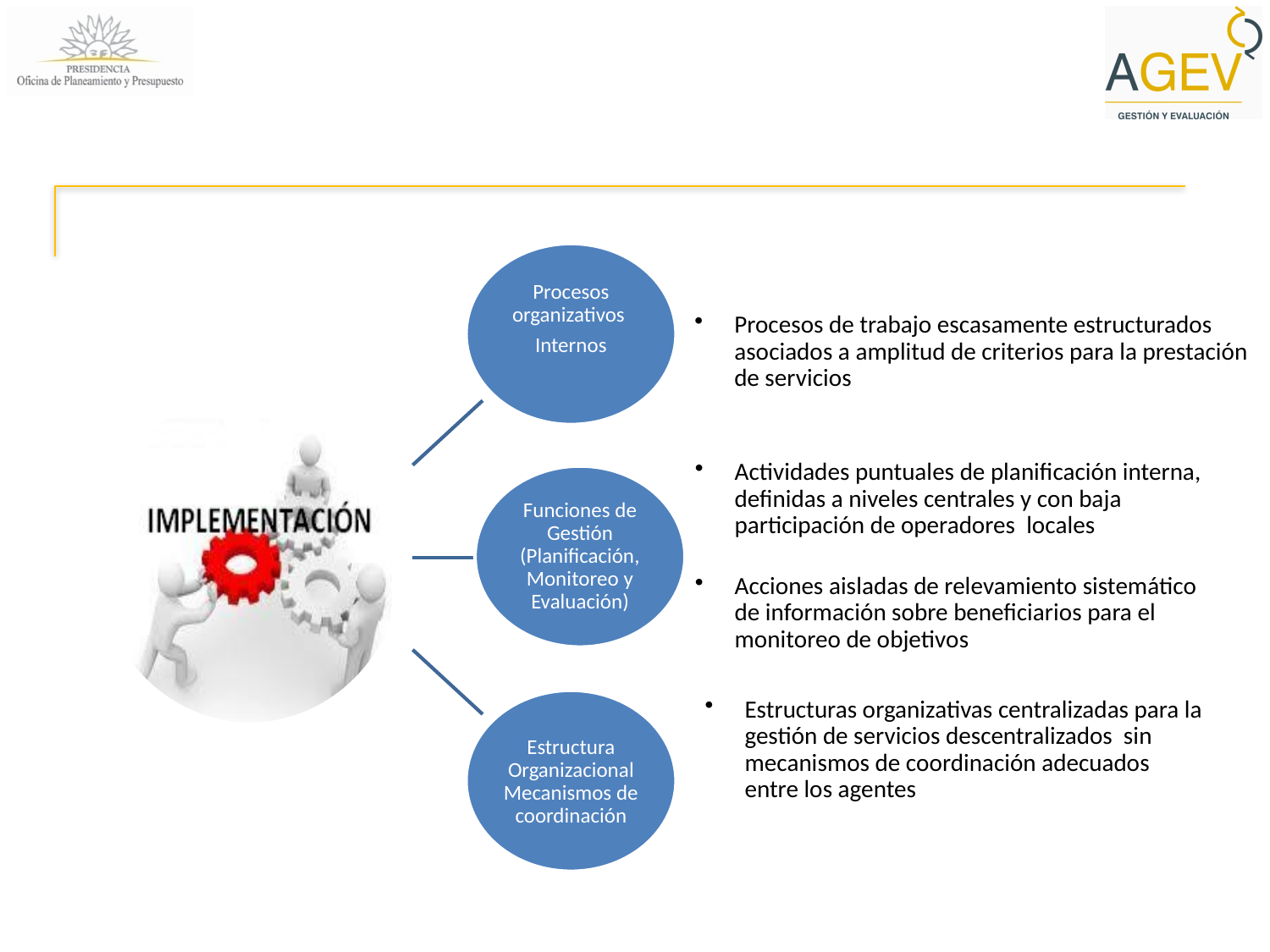

#
Procesos organizativos
Internos

Procesos de trabajo escasamente estructurados asociados a amplitud de criterios para la prestación de servicios

Funciones de Gestión (Planificación, Monitoreo y Evaluación)

Actividades puntuales de planificación interna, definidas a niveles centrales y con baja participación de operadores  locales

Acciones aisladas de relevamiento sistemático de información sobre beneficiarios para el monitoreo de objetivos

Estructuras organizativas centralizadas para la gestión de servicios descentralizados  sin mecanismos de coordinación adecuados entre los agentes

Estructura Organizacional Mecanismos de coordinación